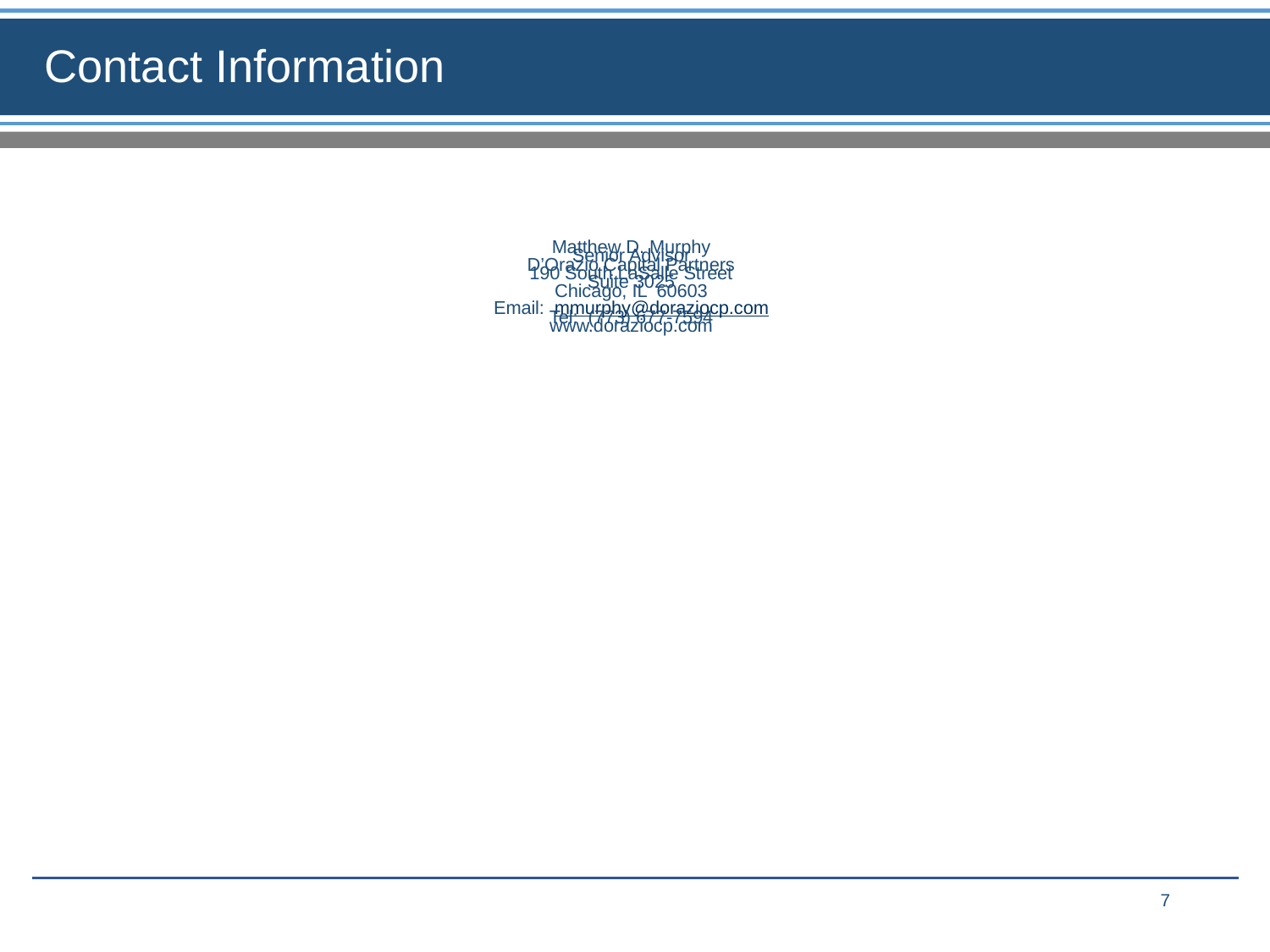

# Contact Information

Matthew D. Murphy
Senior Advisor
D’Orazio Capital Partners
190 South LaSalle Street
Suite 3025
Chicago, IL  60603

Email:  mmurphy@doraziocp.com
Tel:  (773) 677-7594
www.doraziocp.com

7